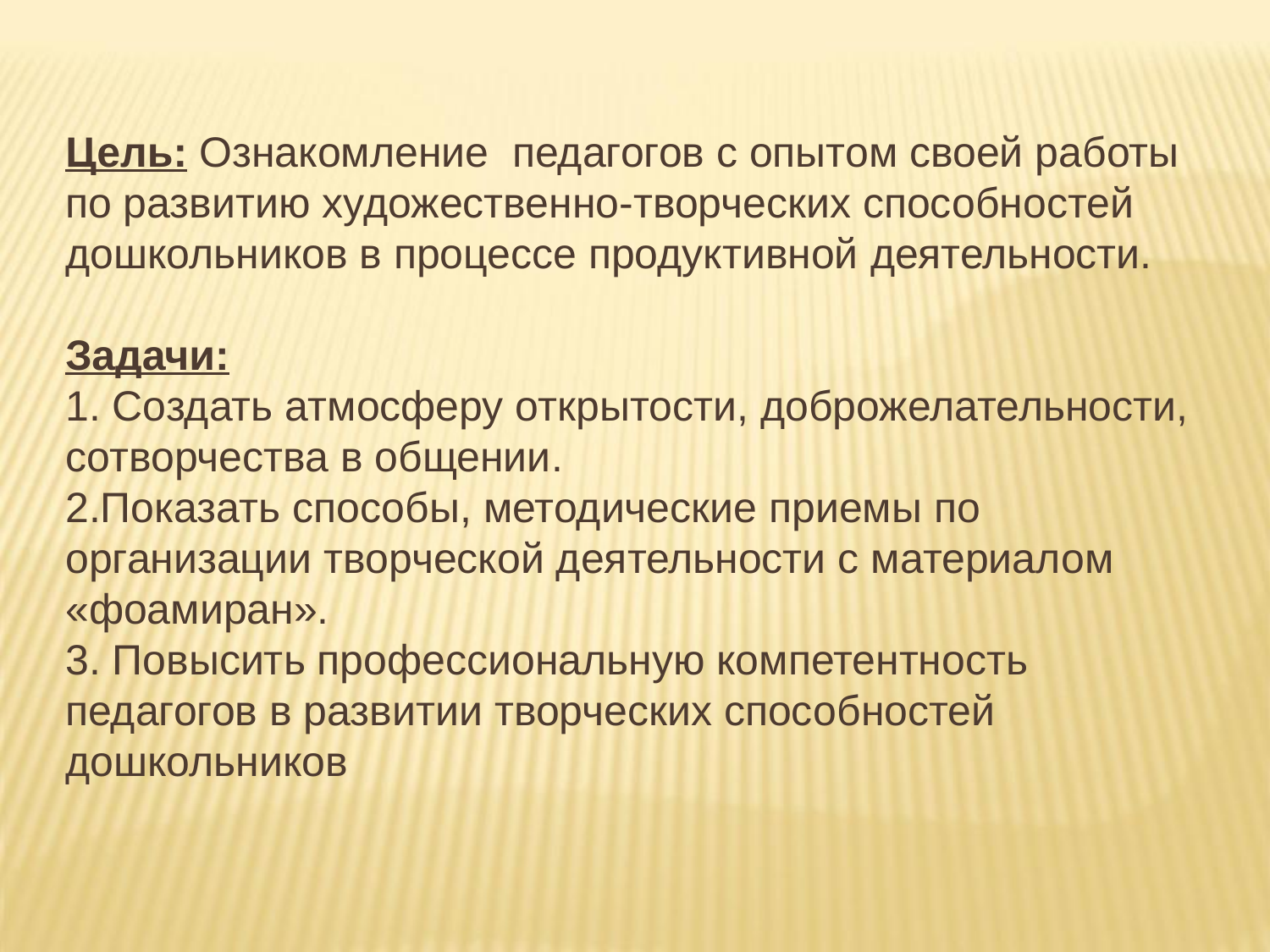

Цель: Ознакомление  педагогов с опытом своей работы по развитию художественно-творческих способностей дошкольников в процессе продуктивной деятельности.
Задачи:
1. Создать атмосферу открытости, доброжелательности, сотворчества в общении.
2.Показать способы, методические приемы по организации творческой деятельности с материалом «фоамиран».
3. Повысить профессиональную компетентность педагогов в развитии творческих способностей дошкольников